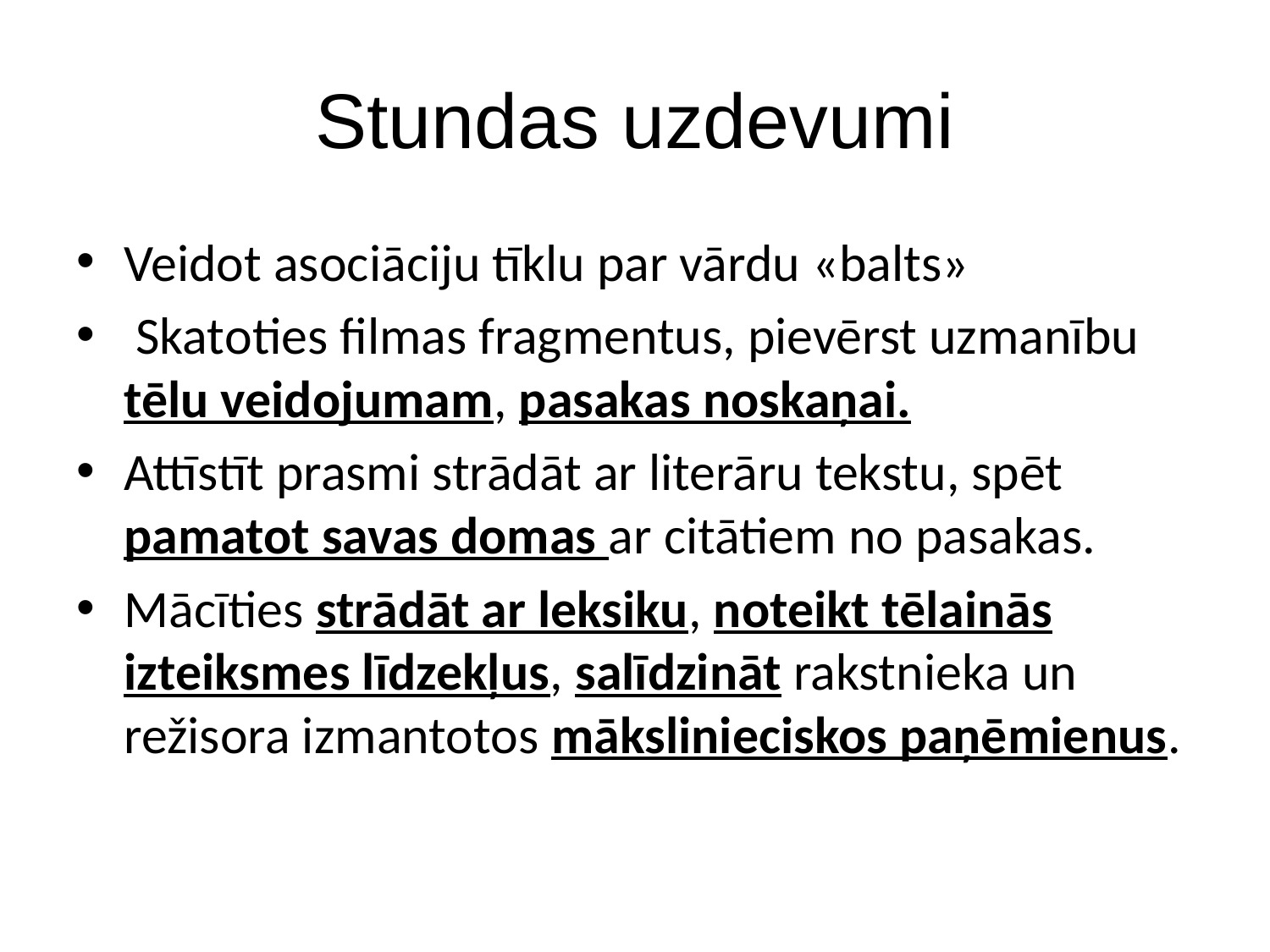

# Stundas uzdevumi
Veidot asociāciju tīklu par vārdu «balts»
 Skatoties filmas fragmentus, pievērst uzmanību tēlu veidojumam, pasakas noskaņai.
Attīstīt prasmi strādāt ar literāru tekstu, spēt pamatot savas domas ar citātiem no pasakas.
Mācīties strādāt ar leksiku, noteikt tēlainās izteiksmes līdzekļus, salīdzināt rakstnieka un režisora izmantotos mākslinieciskos paņēmienus.